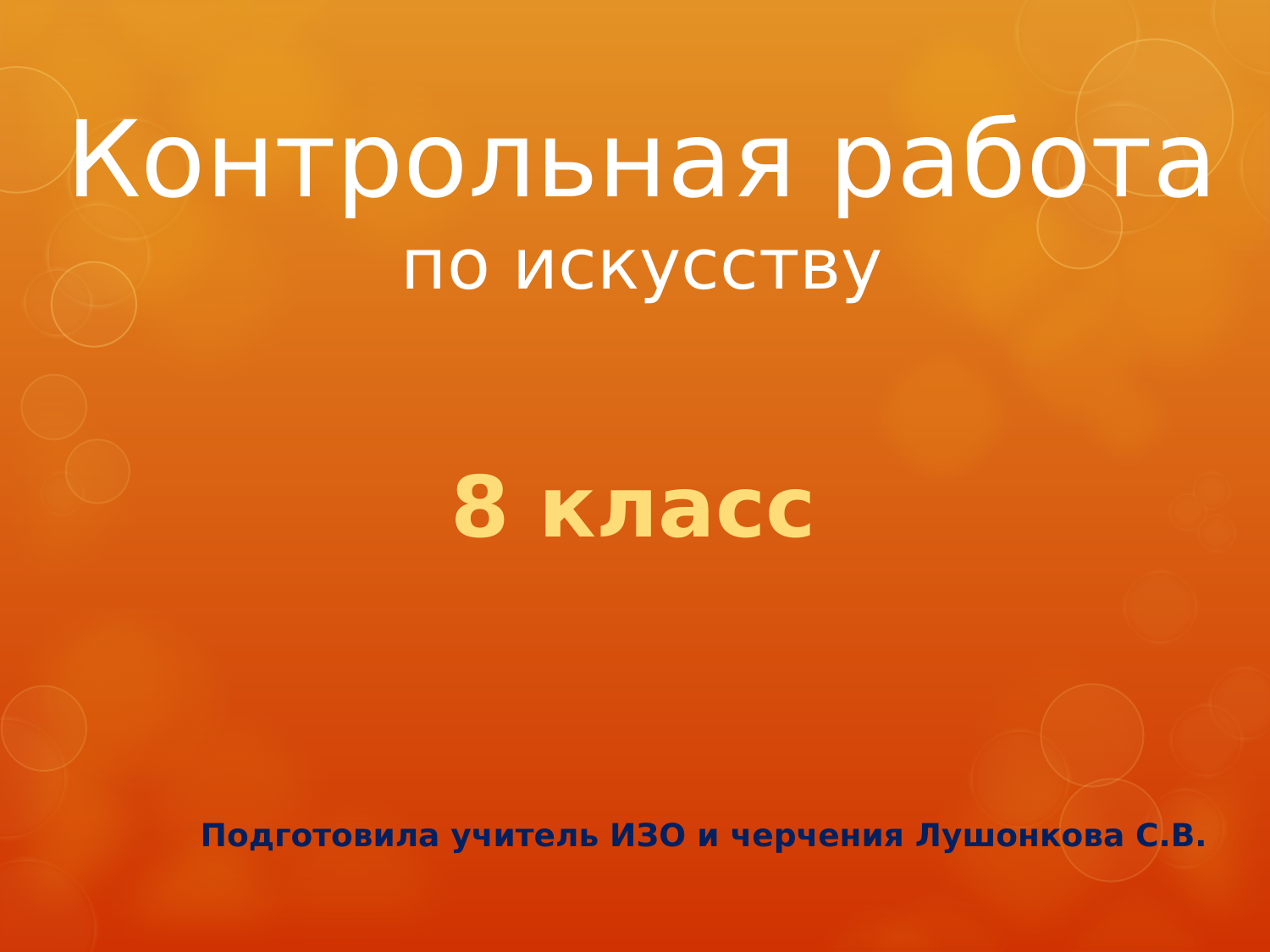

# Контрольная работа по искусству
8 класс
Подготовила учитель ИЗО и черчения Лушонкова С.В.